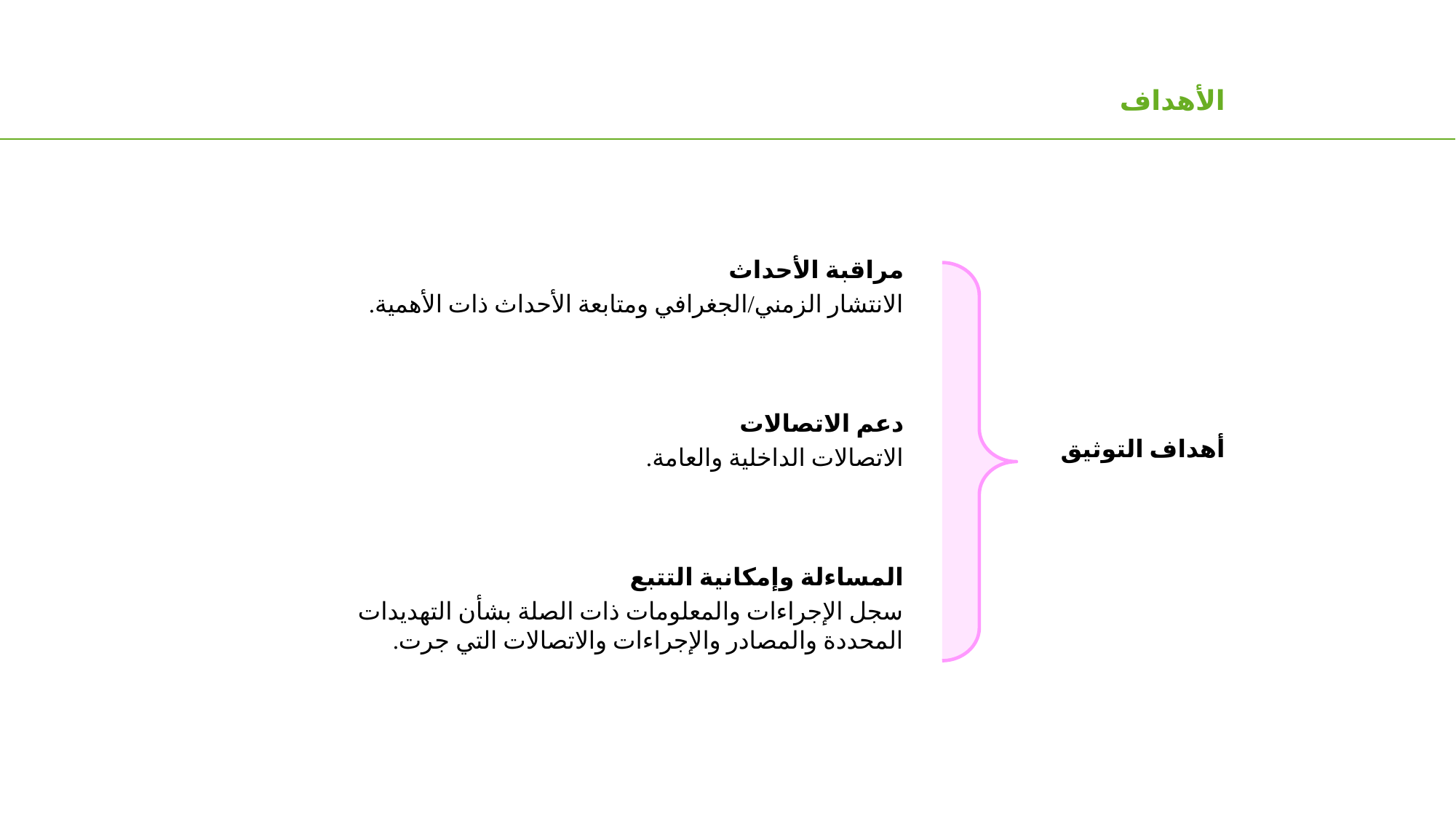

الأهداف
مراقبة الأحداث
الانتشار الزمني/الجغرافي ومتابعة الأحداث ذات الأهمية.

دعم الاتصالات
الاتصالات الداخلية والعامة.
أهداف التوثيق
المساءلة وإمكانية التتبع
سجل الإجراءات والمعلومات ذات الصلة بشأن التهديدات المحددة والمصادر والإجراءات والاتصالات التي جرت.